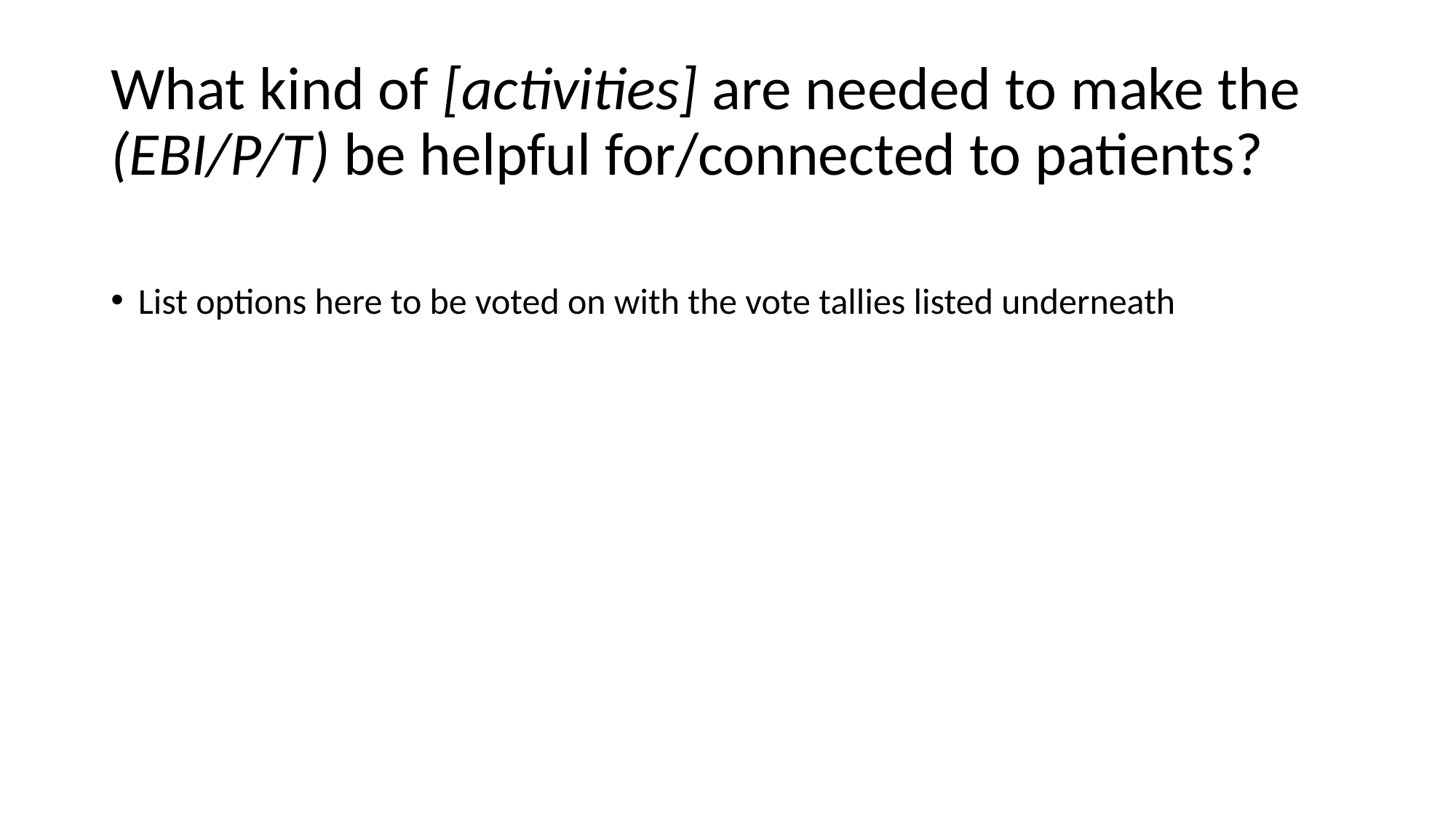

# What kind of [activities] are needed to make the (EBI/P/T) be helpful for/connected to patients?

List options here to be voted on with the vote tallies listed underneath